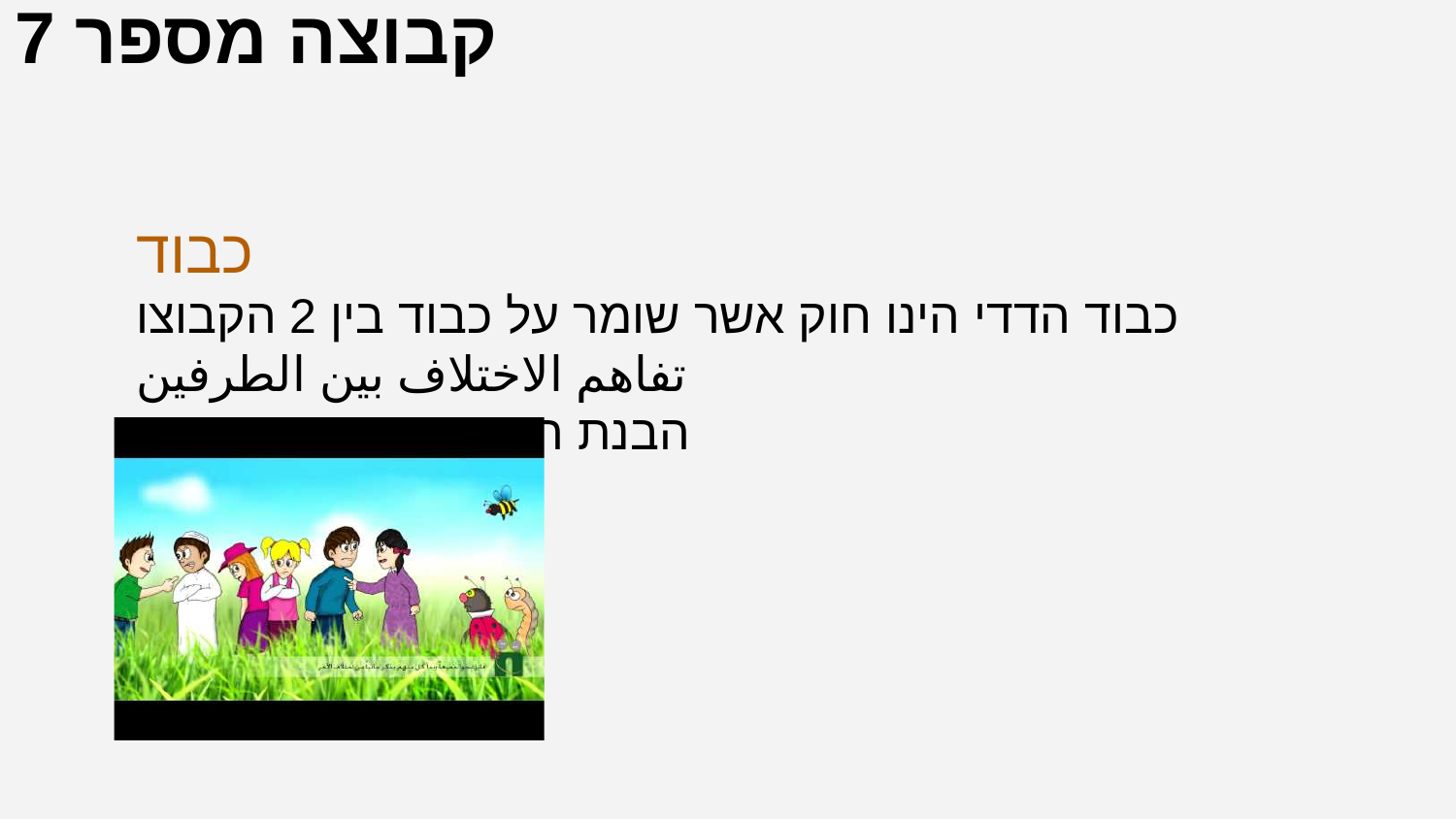

קבוצה מספר 7

כבוד
כבוד הדדי הינו חוק אשר שומר על כבוד בין 2 הקבוצו
تفاهم الاختلاف بين الطرفين
הבנת השוני בין שני הצדדים